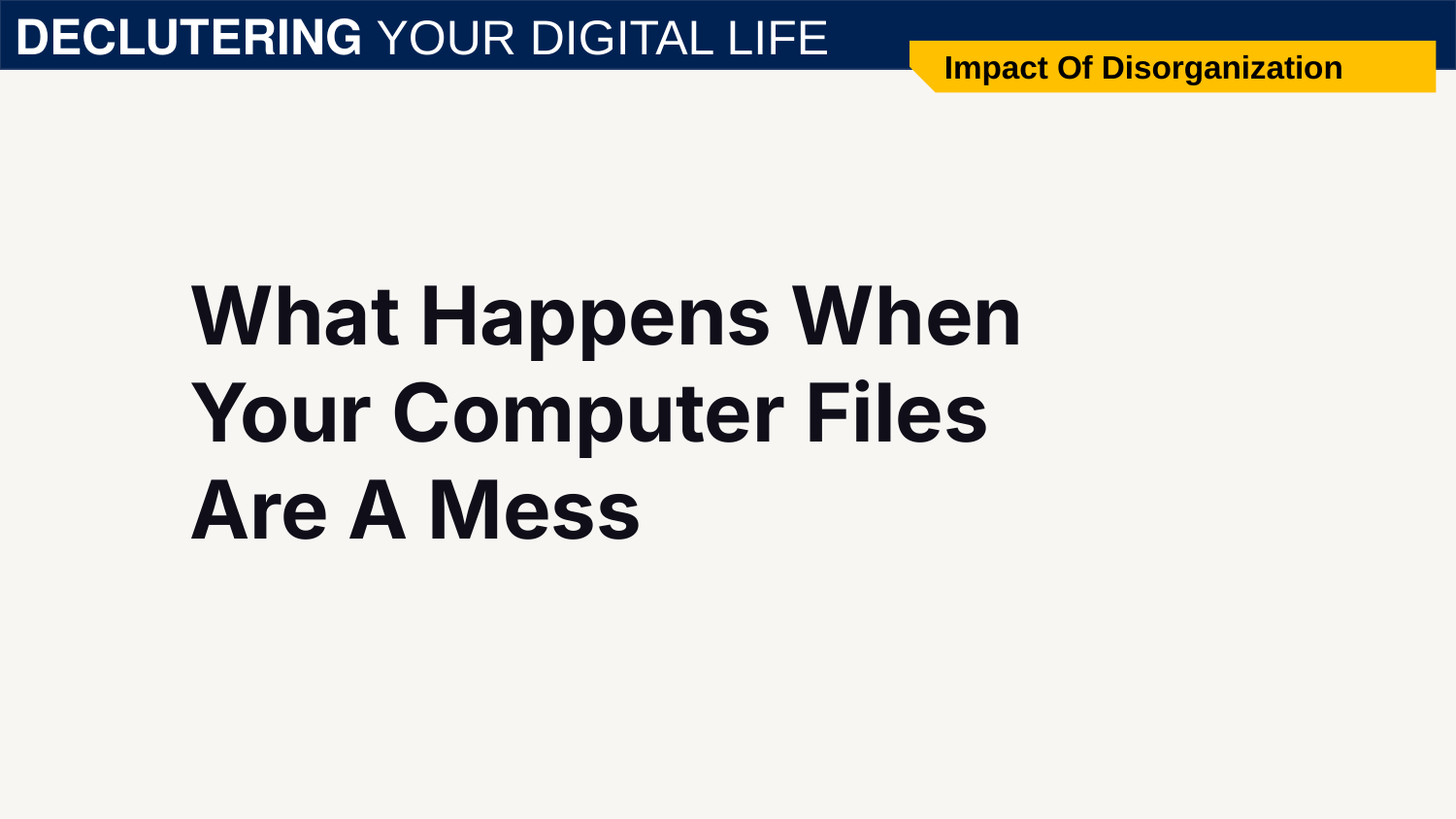

DECLUTERING YOUR DIGITAL LIFE
Impact Of Disorganization

# What Happens When Your Computer Files Are A Mess